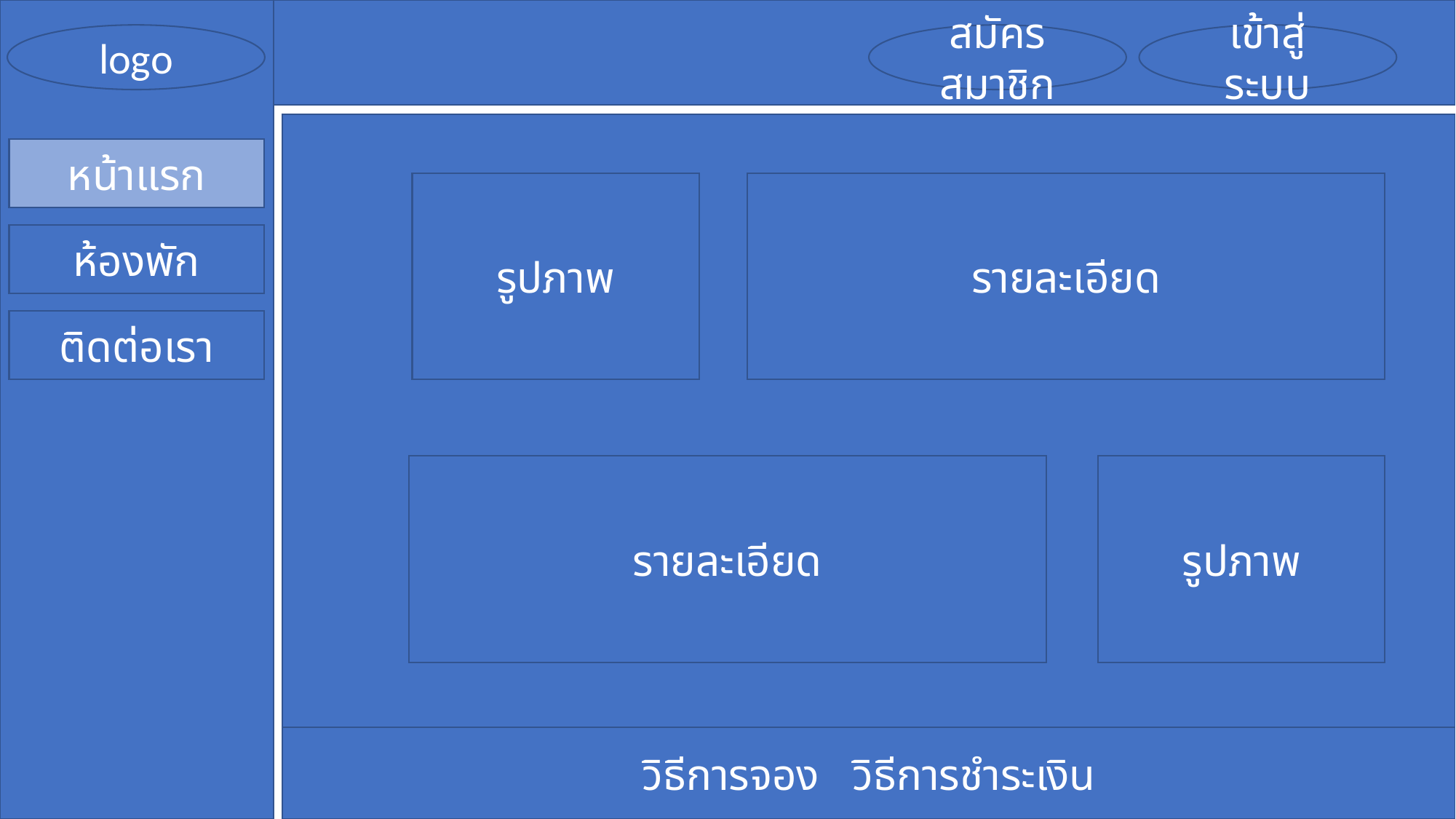

logo
สมัครสมาชิก
เข้าสู่ระบบ

หน้าแรก
รูปภาพ
รายละเอียด
ห้องพัก
ติดต่อเรา
รายละเอียด
รูปภาพ

วิธีการจอง   วิธีการชำระเงิน